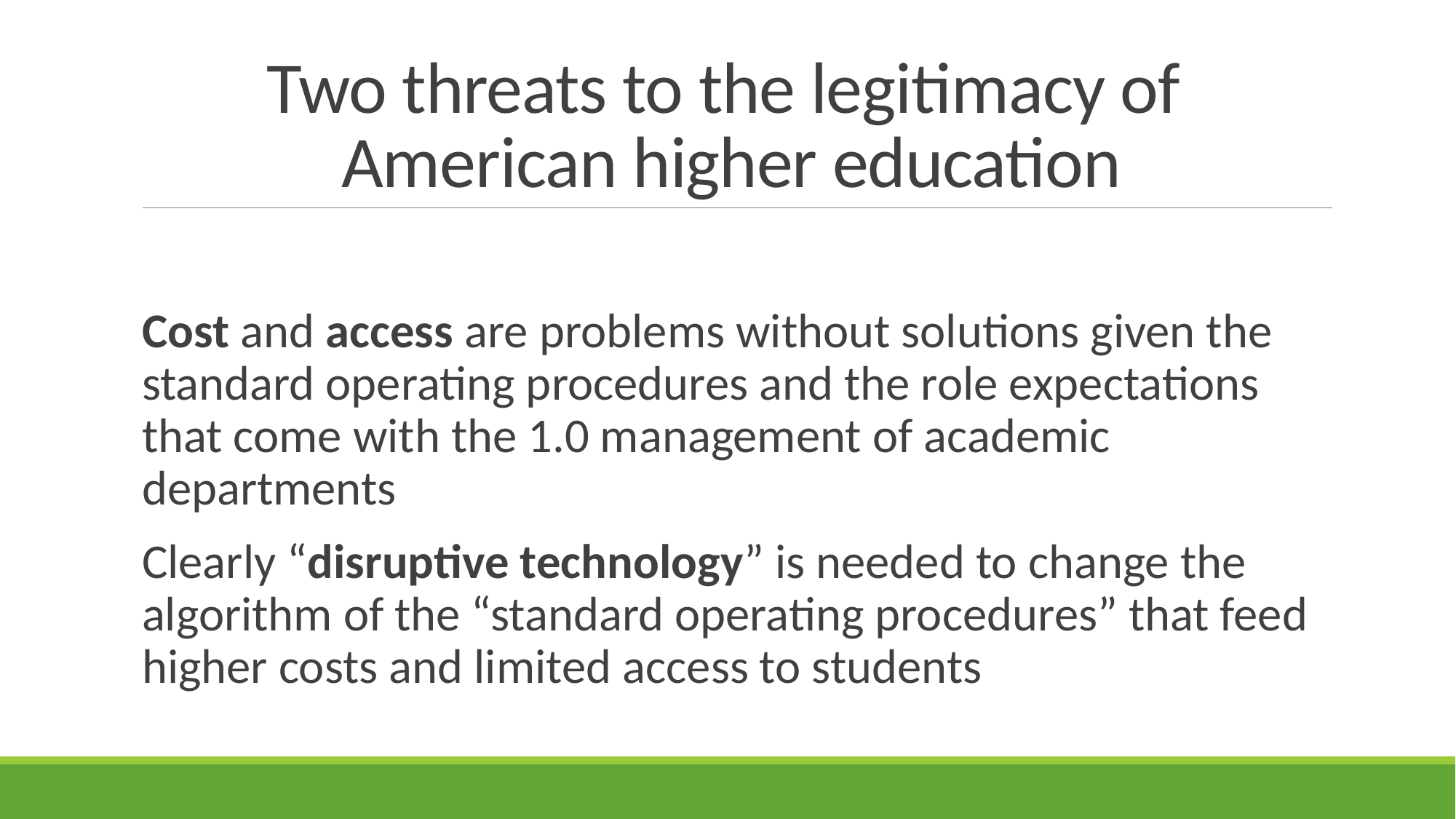

# Two threats to the legitimacy of American higher education

Cost and access are problems without solutions given the standard operating procedures and the role expectations that come with the 1.0 management of academic departments
Clearly “disruptive technology” is needed to change the algorithm of the “standard operating procedures” that feed higher costs and limited access to students